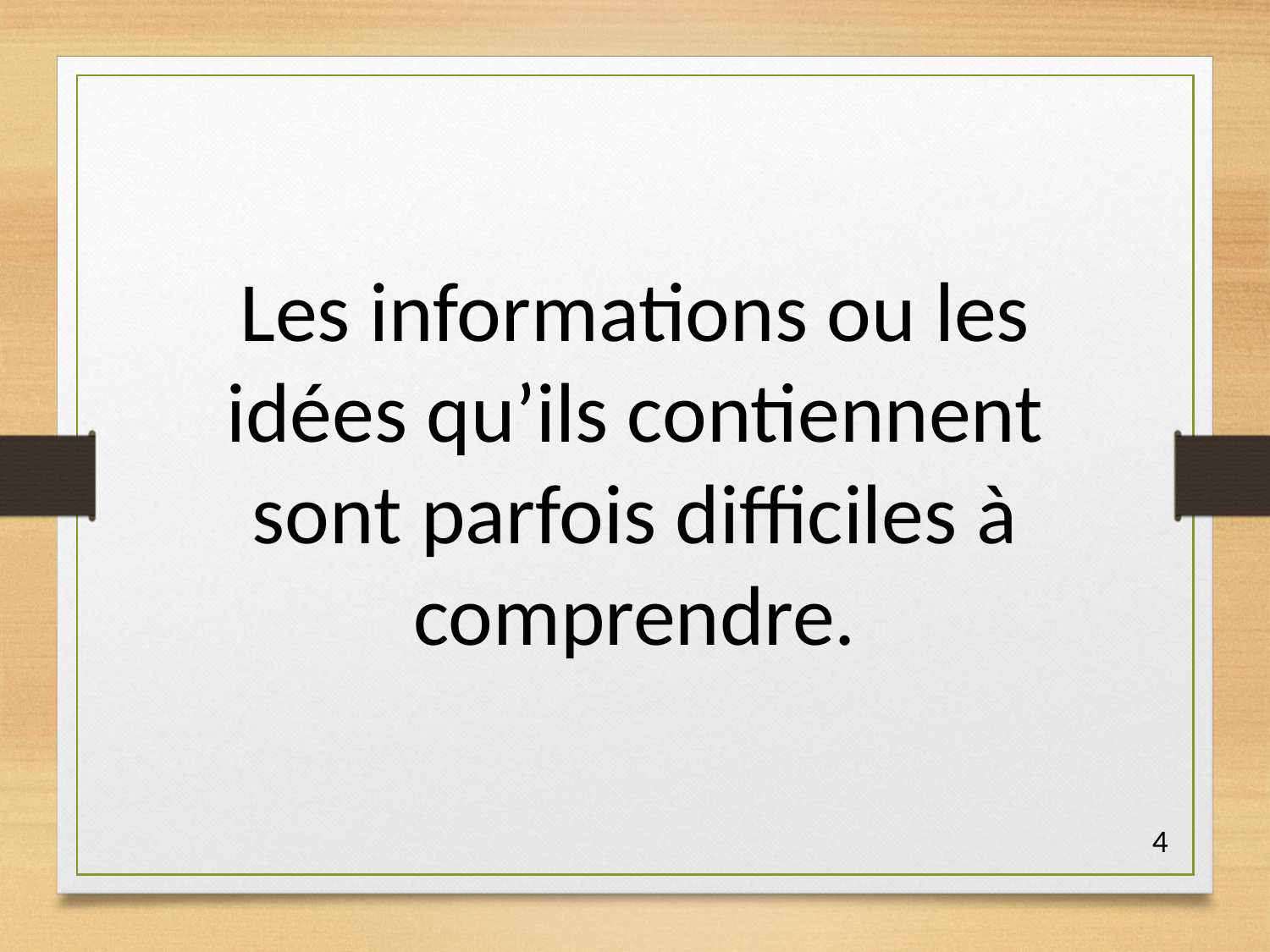

Les informations ou les idées qu’ils contiennent sont parfois difficiles à comprendre.
4